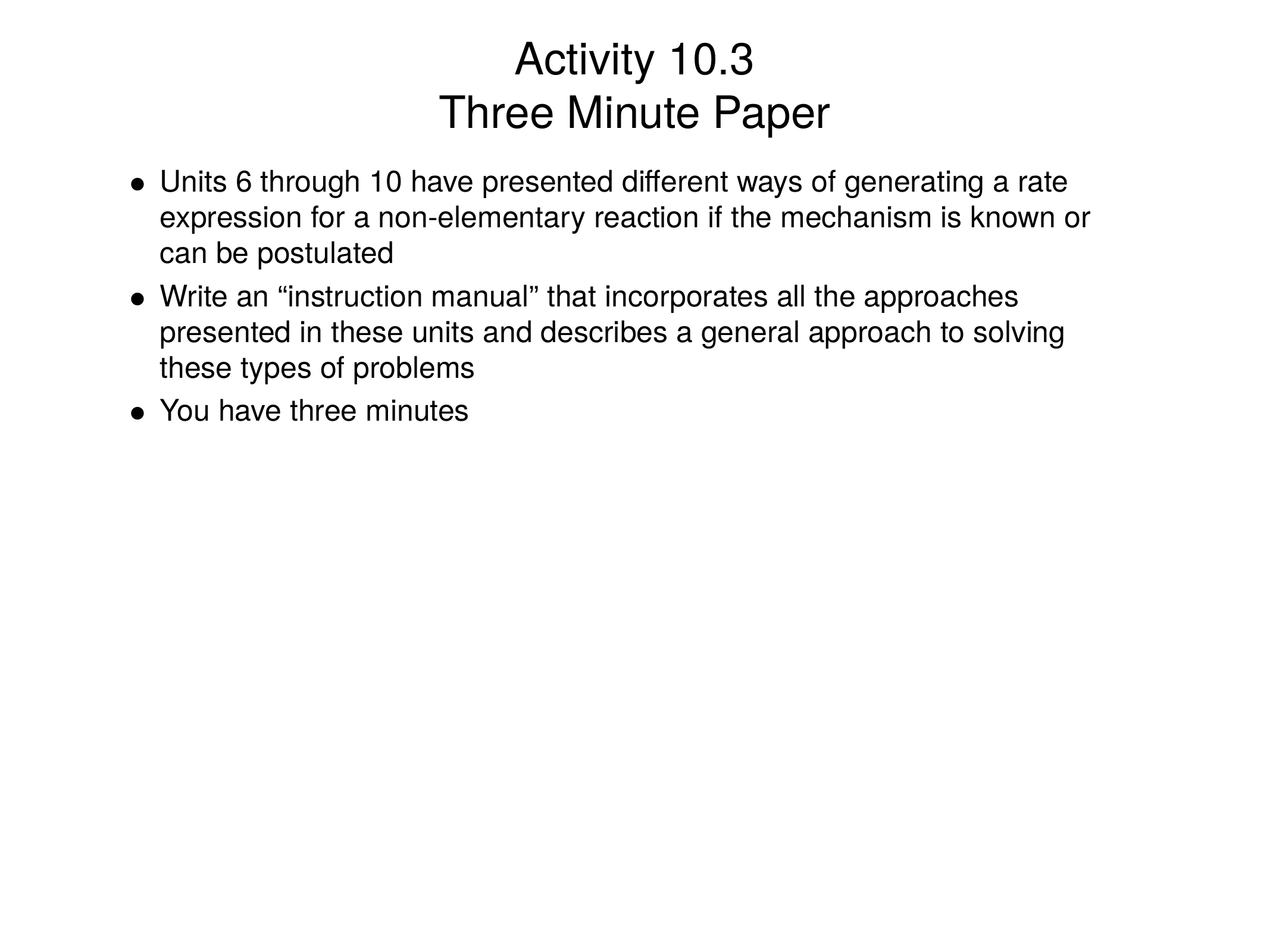

# Activity 10.3 Three Minute Paper
Units 6 through 10 have presented different ways of generating a rate expression for a non-elementary reaction if the mechanism is known or can be postulated
Write an “instruction manual” that incorporates all the approaches presented in these units and describes a general approach to solving these types of problems
You have three minutes